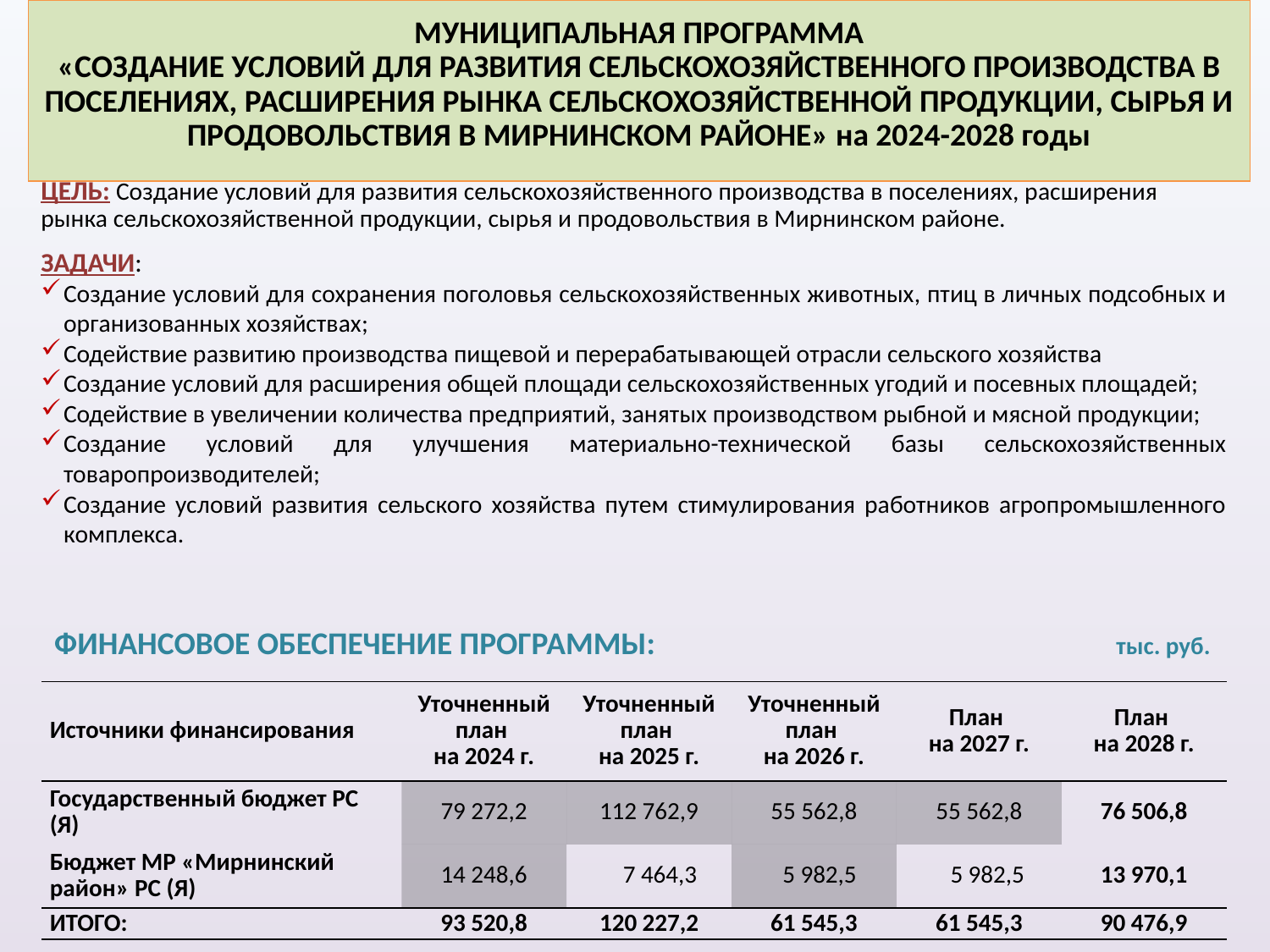

# МУНИЦИПАЛЬНАЯ ПРОГРАММА «СОЗДАНИЕ УСЛОВИЙ ДЛЯ РАЗВИТИЯ СЕЛЬСКОХОЗЯЙСТВЕННОГО ПРОИЗВОДСТВА В ПОСЕЛЕНИЯХ, РАСШИРЕНИЯ РЫНКА СЕЛЬСКОХОЗЯЙСТВЕННОЙ ПРОДУКЦИИ, СЫРЬЯ И ПРОДОВОЛЬСТВИЯ В МИРНИНСКОМ РАЙОНЕ» на 2024-2028 годы
ЦЕЛЬ: Создание условий для развития сельскохозяйственного производства в поселениях, расширения рынка сельскохозяйственной продукции, сырья и продовольствия в Мирнинском районе.
ЗАДАЧИ:
Создание условий для сохранения поголовья сельскохозяйственных животных, птиц в личных подсобных и организованных хозяйствах;
Содействие развитию производства пищевой и перерабатывающей отрасли сельского хозяйства
Создание условий для расширения общей площади сельскохозяйственных угодий и посевных площадей;
Содействие в увеличении количества предприятий, занятых производством рыбной и мясной продукции;
Создание условий для улучшения материально-технической базы сельскохозяйственных товаропроизводителей;
Создание условий развития сельского хозяйства путем стимулирования работников агропромышленного комплекса.

ФИНАНСОВОЕ ОБЕСПЕЧЕНИЕ ПРОГРАММЫ:                                                                тыс. руб.
| Источники финансирования | Уточненный план на 2024 г. | Уточненный план на 2025 г. | Уточненный план на 2026 г. | План на 2027 г. | План на 2028 г. |
| --- | --- | --- | --- | --- | --- |
| Государственный бюджет РС (Я) | 79 272,2 | 112 762,9 | 55 562,8 | 55 562,8 | 76 506,8 |
| Бюджет МР «Мирнинский район» РС (Я) | 14 248,6 | 7 464,3 | 5 982,5 | 5 982,5 | 13 970,1 |
| ИТОГО: | 93 520,8 | 120 227,2 | 61 545,3 | 61 545,3 | 90 476,9 |